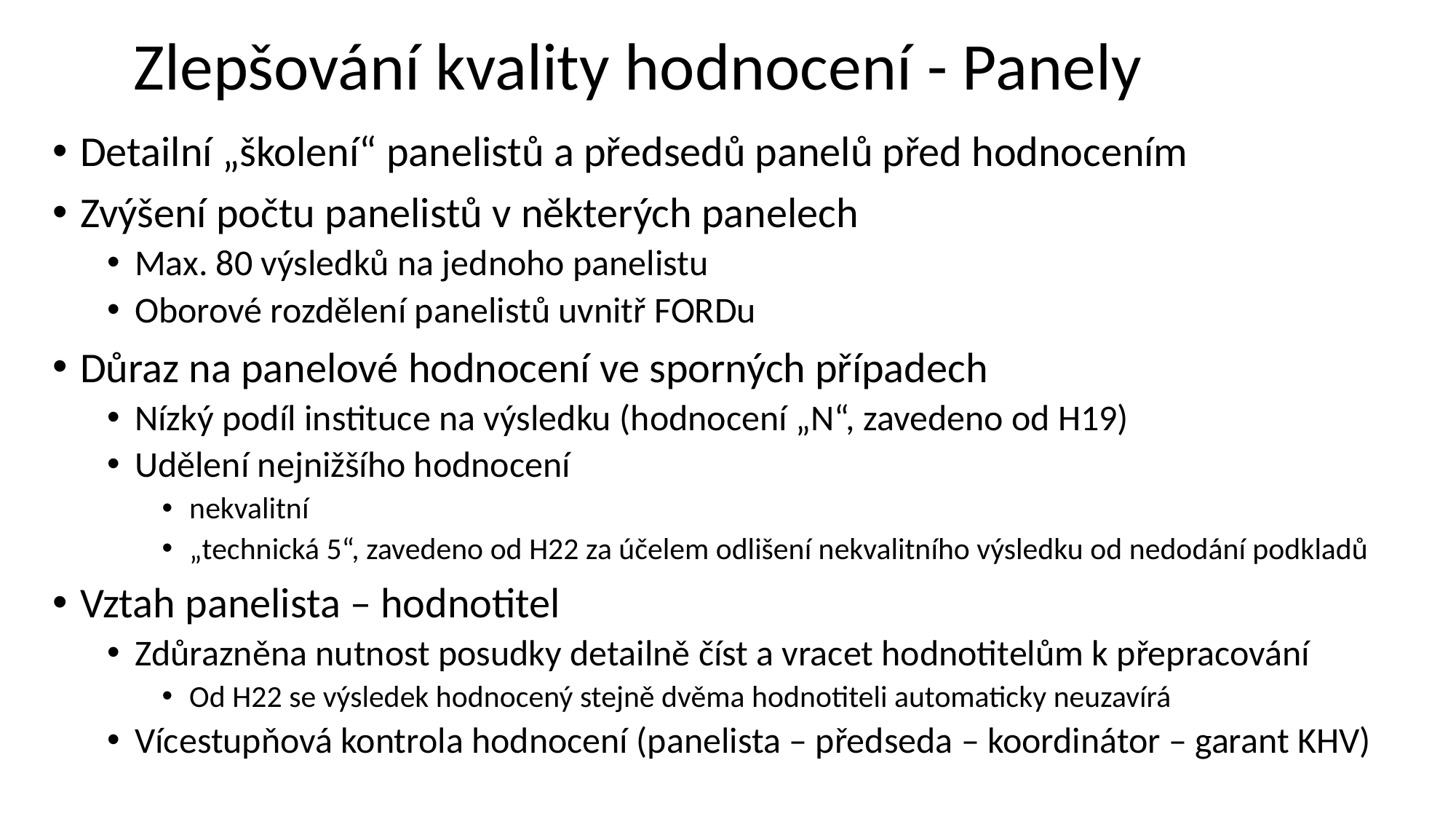

# Zlepšování kvality hodnocení - Panely
Detailní „školení“ panelistů a předsedů panelů před hodnocením
Zvýšení počtu panelistů v některých panelech
Max. 80 výsledků na jednoho panelistu
Oborové rozdělení panelistů uvnitř FORDu
Důraz na panelové hodnocení ve sporných případech
Nízký podíl instituce na výsledku (hodnocení „N“, zavedeno od H19)
Udělení nejnižšího hodnocení
nekvalitní
„technická 5“, zavedeno od H22 za účelem odlišení nekvalitního výsledku od nedodání podkladů
Vztah panelista – hodnotitel
Zdůrazněna nutnost posudky detailně číst a vracet hodnotitelům k přepracování
Od H22 se výsledek hodnocený stejně dvěma hodnotiteli automaticky neuzavírá
Vícestupňová kontrola hodnocení (panelista – předseda – koordinátor – garant KHV)